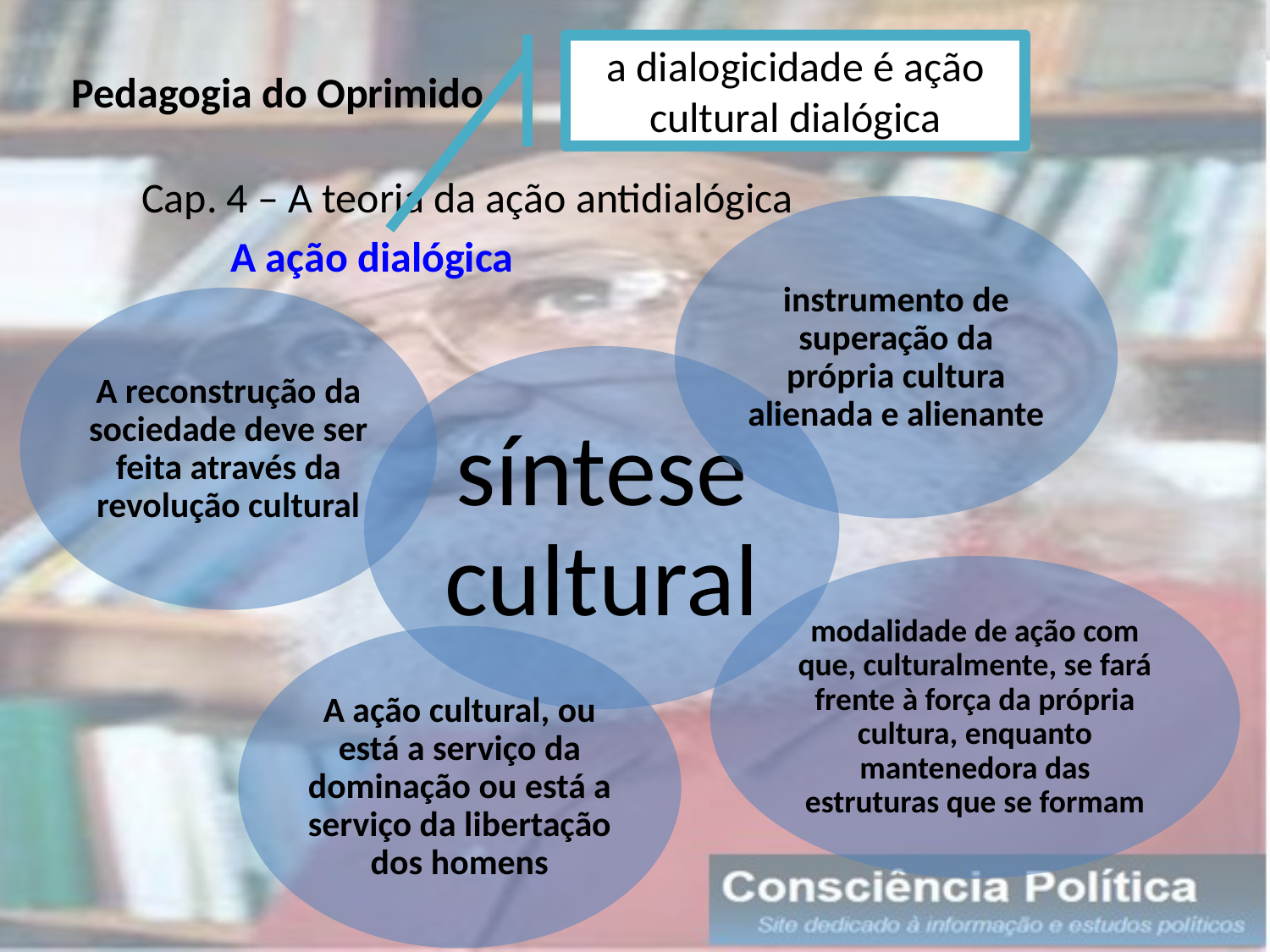

a dialogicidade é ação cultural dialógica
Pedagogia do Oprimido
síntese cultural
instrumento de superação da própria cultura alienada e alienante
modalidade de ação com que, culturalmente, se fará frente à força da própria cultura, enquanto mantenedora das estruturas que se formam
A ação cultural, ou está a serviço da dominação ou está a serviço da libertação dos homens
A reconstrução da sociedade deve ser feita através da revolução cultural
Cap. 4 – A teoria da ação antidialógica
A ação dialógica